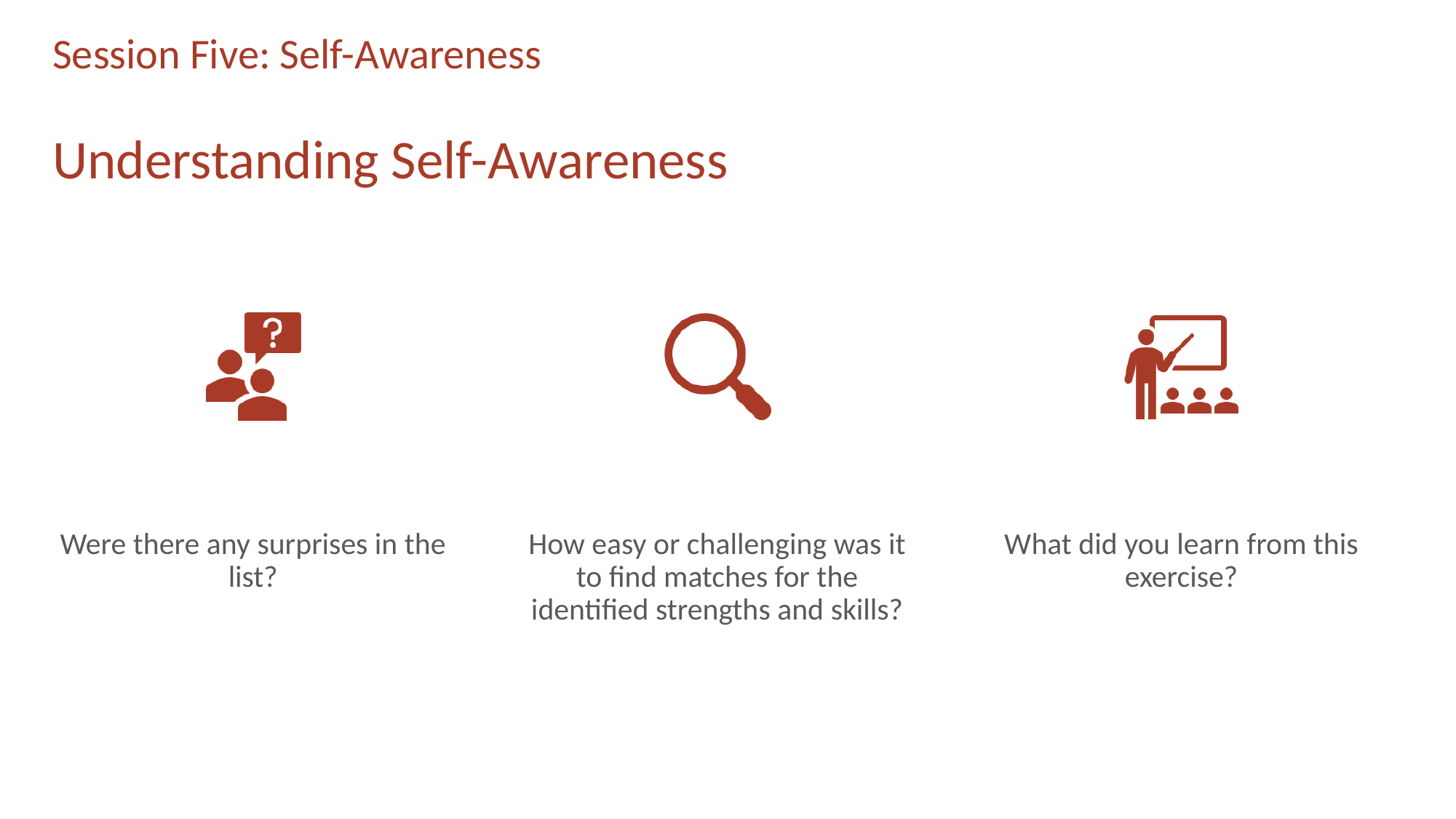

# Session Five: Self-Awareness
Understanding Self-Awareness
Were there any surprises in the list?
How easy or challenging was it to find matches for the identified strengths and skills?
What did you learn from this exercise?